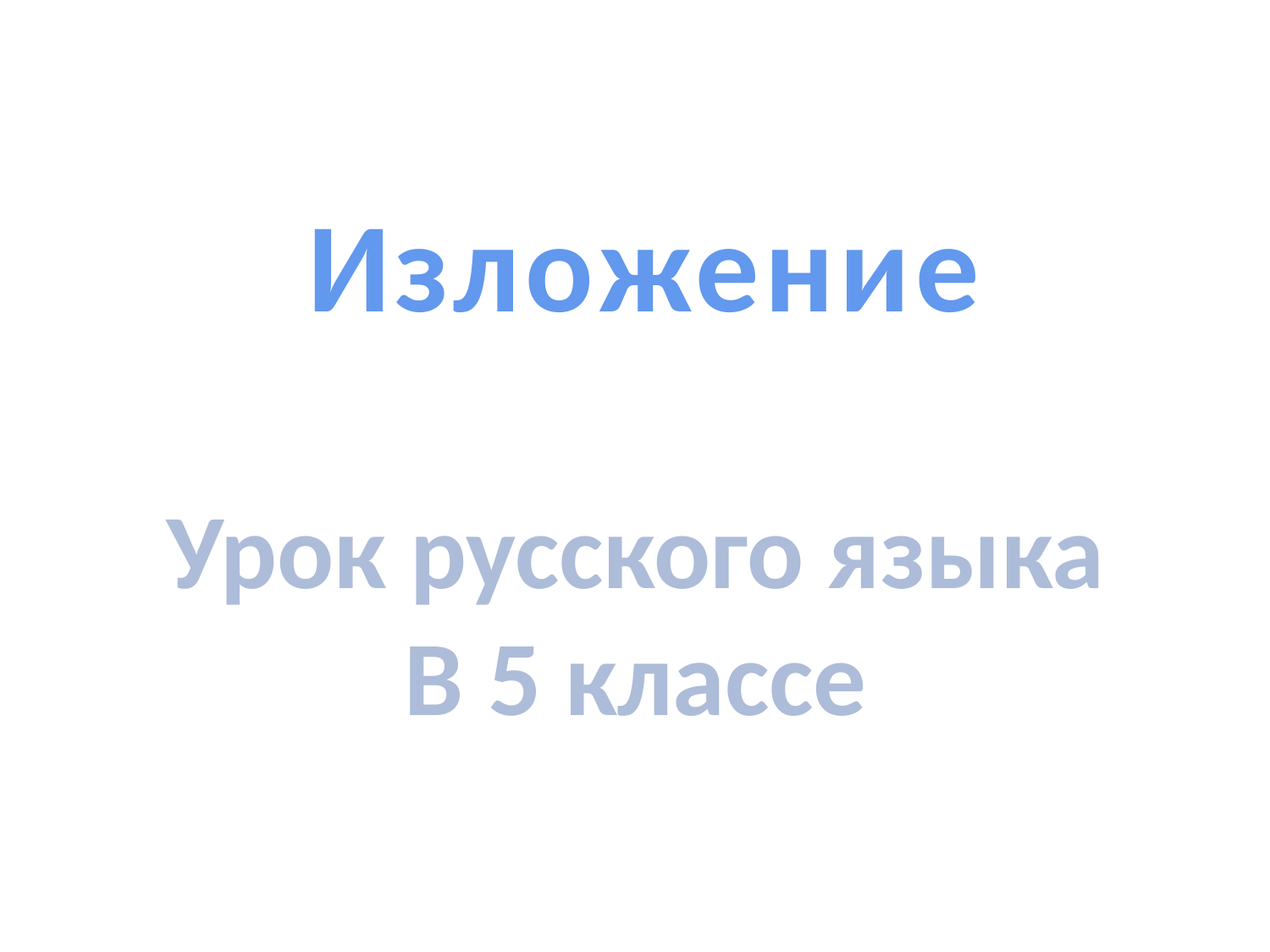

Изложение
Урок русского языка
В 5 классе